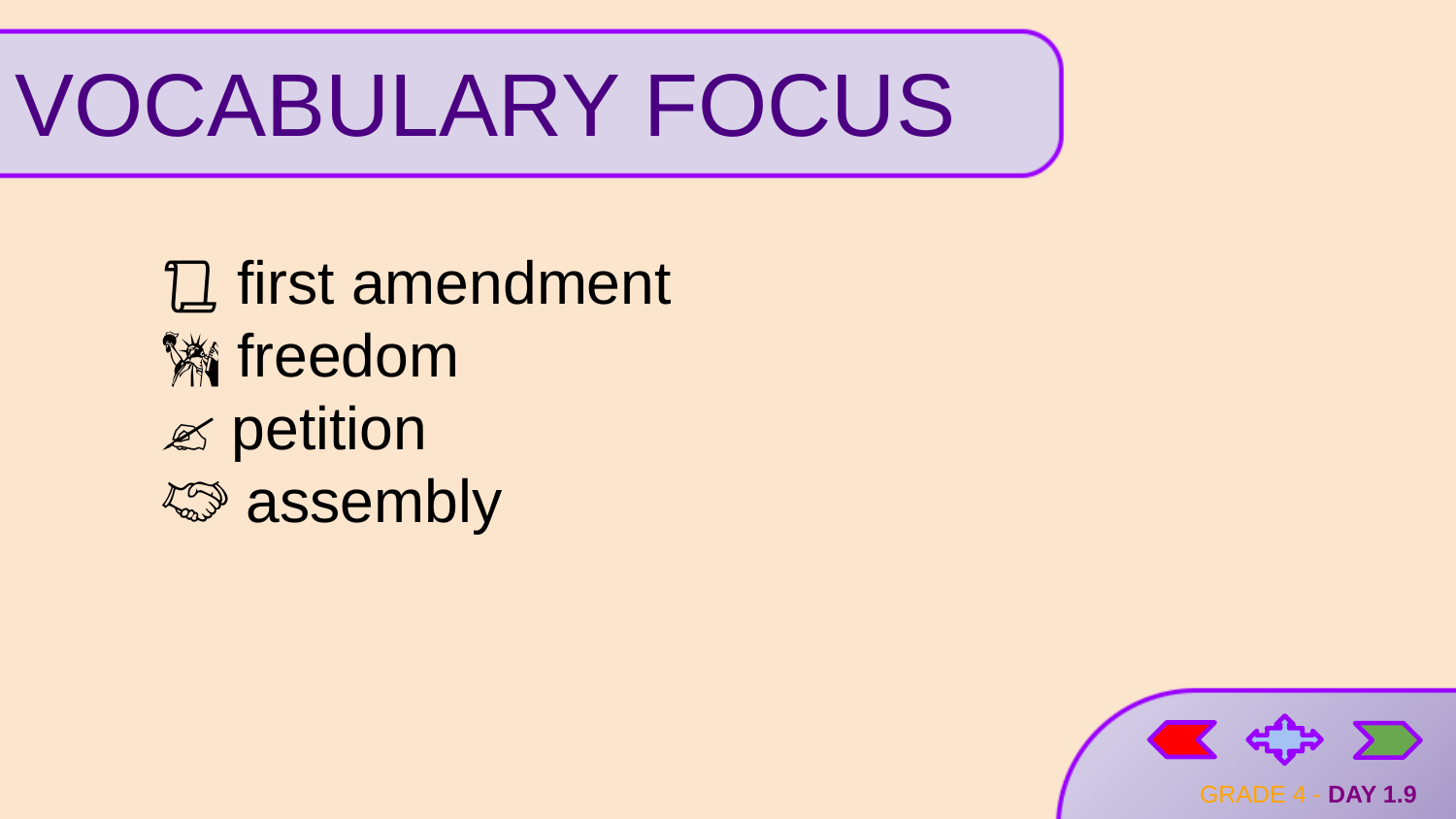

# VOCABULARY FOCUS

📜 first amendment
🗽 freedom
✍️ petition
🤝 assembly

GRADE 4 - DAY 1.9